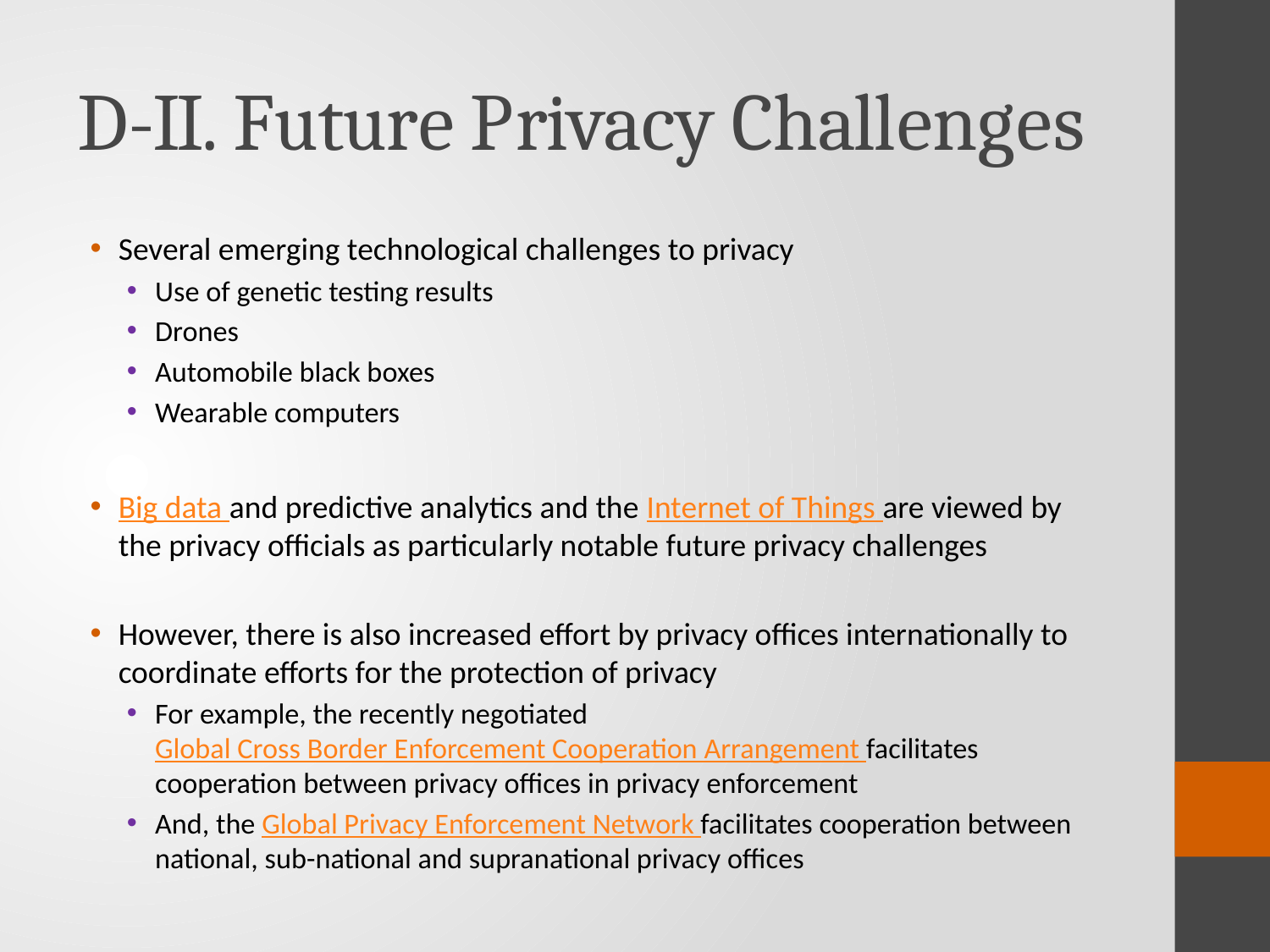

# D-II. Future Privacy Challenges
Several emerging technological challenges to privacy
Use of genetic testing results
Drones
Automobile black boxes
Wearable computers

Big data and predictive analytics and the Internet of Things are viewed by the privacy officials as particularly notable future privacy challenges

However, there is also increased effort by privacy offices internationally to coordinate efforts for the protection of privacy
For example, the recently negotiated Global Cross Border Enforcement Cooperation Arrangement facilitates cooperation between privacy offices in privacy enforcement
And, the Global Privacy Enforcement Network facilitates cooperation between national, sub-national and supranational privacy offices